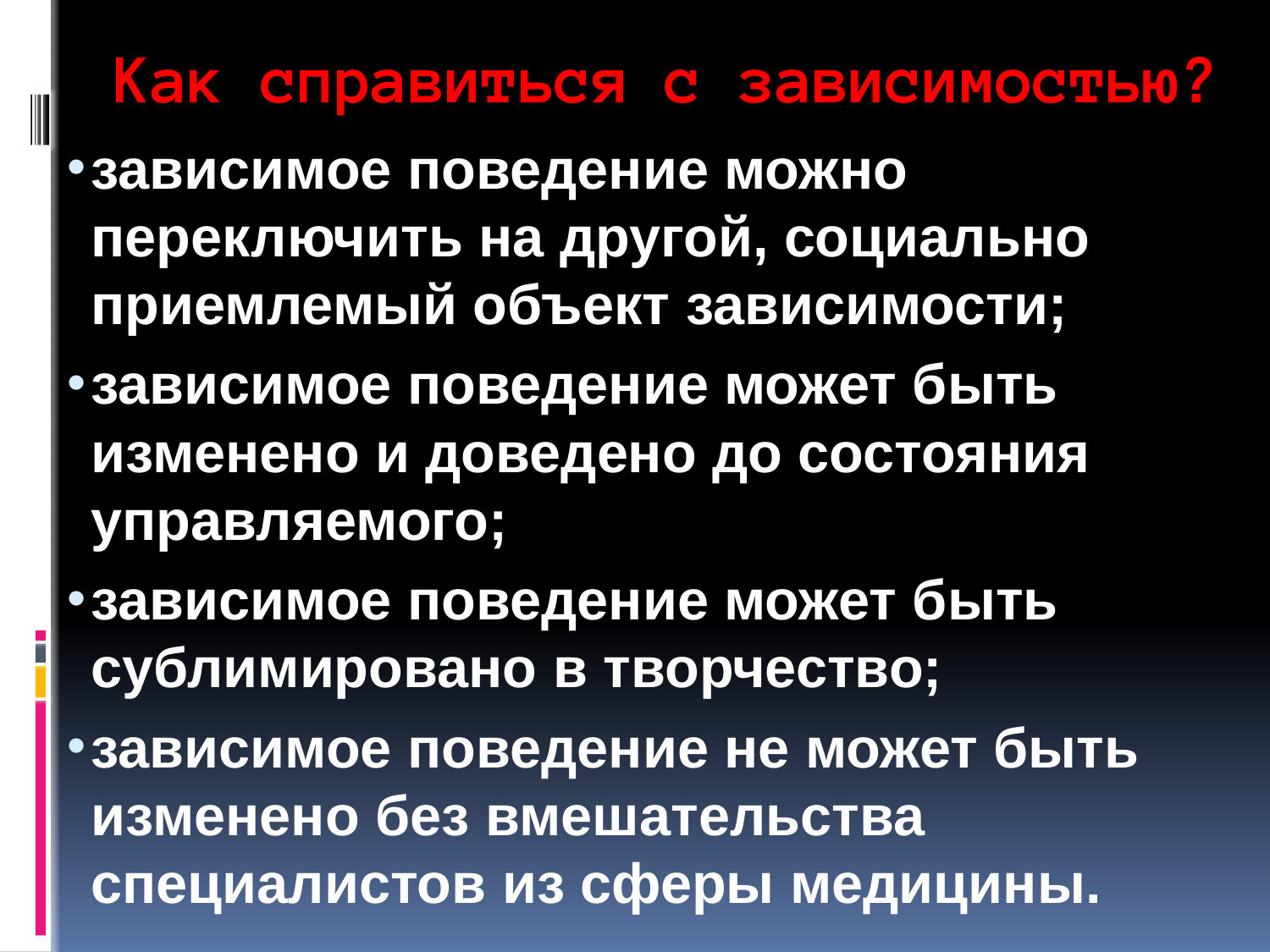

# Как справиться с зависимостью?
зависимое поведение можно переключить на другой, социально приемлемый объект зависимости;
зависимое поведение может быть изменено и доведено до состояния управляемого;
зависимое поведение может быть сублимировано в творчество;
зависимое поведение не может быть изменено без вмешательства специалистов из сферы медицины.